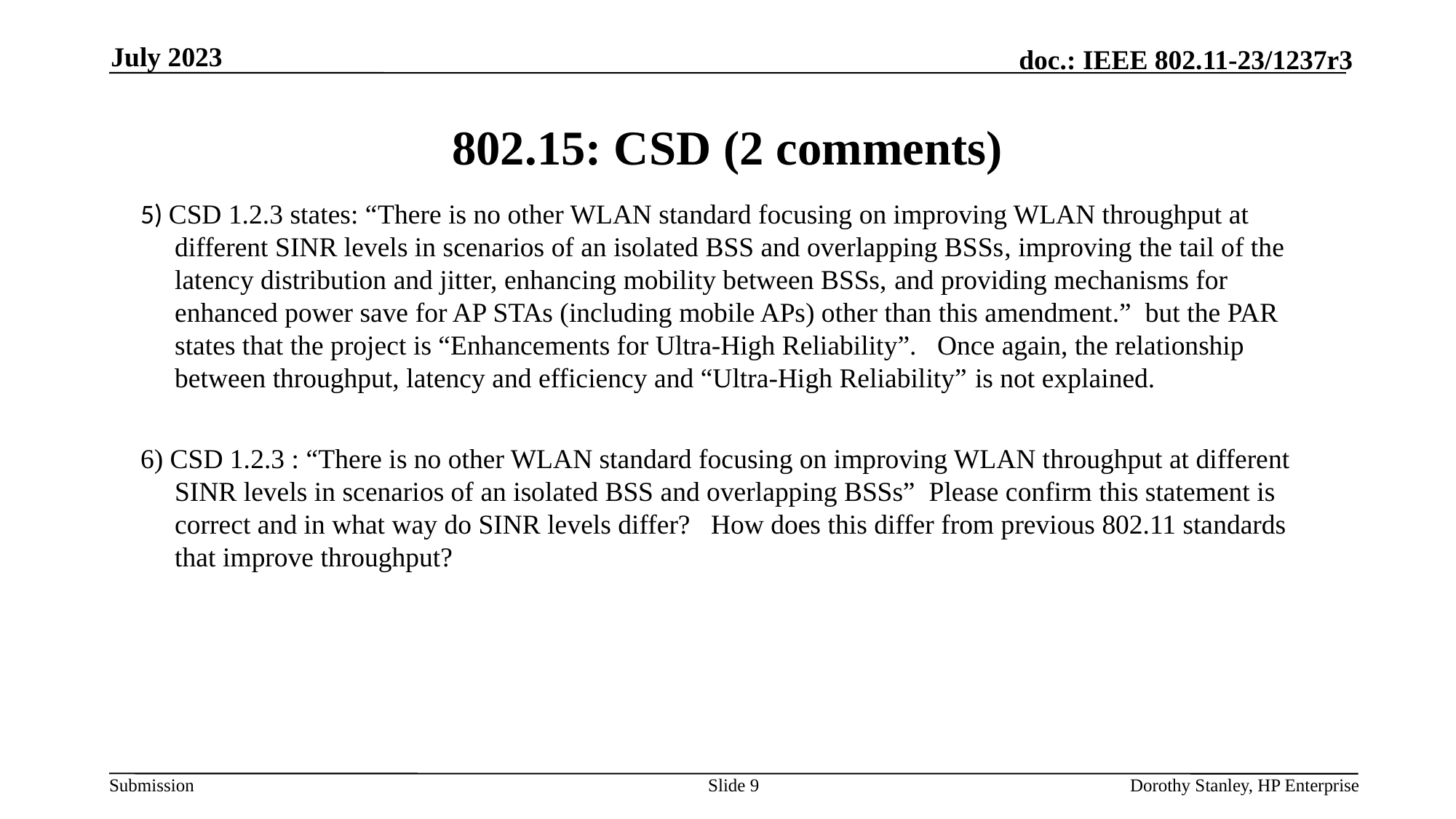

July 2023
# 802.15: CSD (2 comments)
5) CSD 1.2.3 states: “There is no other WLAN standard focusing on improving WLAN throughput at different SINR levels in scenarios of an isolated BSS and overlapping BSSs, improving the tail of the latency distribution and jitter, enhancing mobility between BSSs, and providing mechanisms for enhanced power save for AP STAs (including mobile APs) other than this amendment.”  but the PAR states that the project is “Enhancements for Ultra-High Reliability”.   Once again, the relationship between throughput, latency and efficiency and “Ultra-High Reliability” is not explained.

6) CSD 1.2.3 : “There is no other WLAN standard focusing on improving WLAN throughput at different SINR levels in scenarios of an isolated BSS and overlapping BSSs”  Please confirm this statement is correct and in what way do SINR levels differ?   How does this differ from previous 802.11 standards that improve throughput?

Slide 9
Dorothy Stanley, HP Enterprise